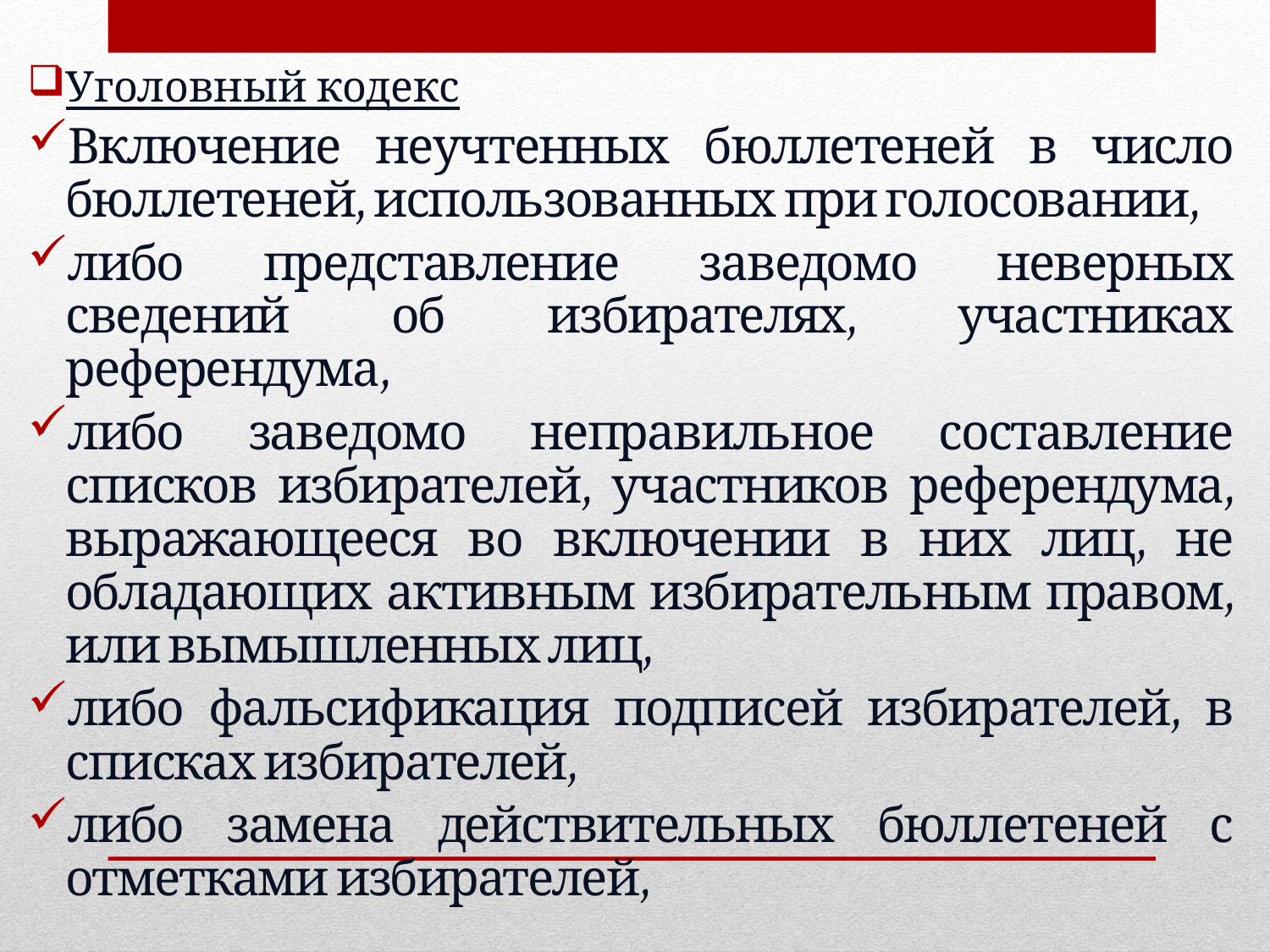

Уголовный кодекс
Включение неучтенных бюллетеней в число бюллетеней, использованных при голосовании,
либо представление заведомо неверных сведений об избирателях, участниках референдума,
либо заведомо неправильное составление списков избирателей, участников референдума, выражающееся во включении в них лиц, не обладающих активным избирательным правом, или вымышленных лиц,
либо фальсификация подписей избирателей, в списках избирателей,
либо замена действительных бюллетеней с отметками избирателей,